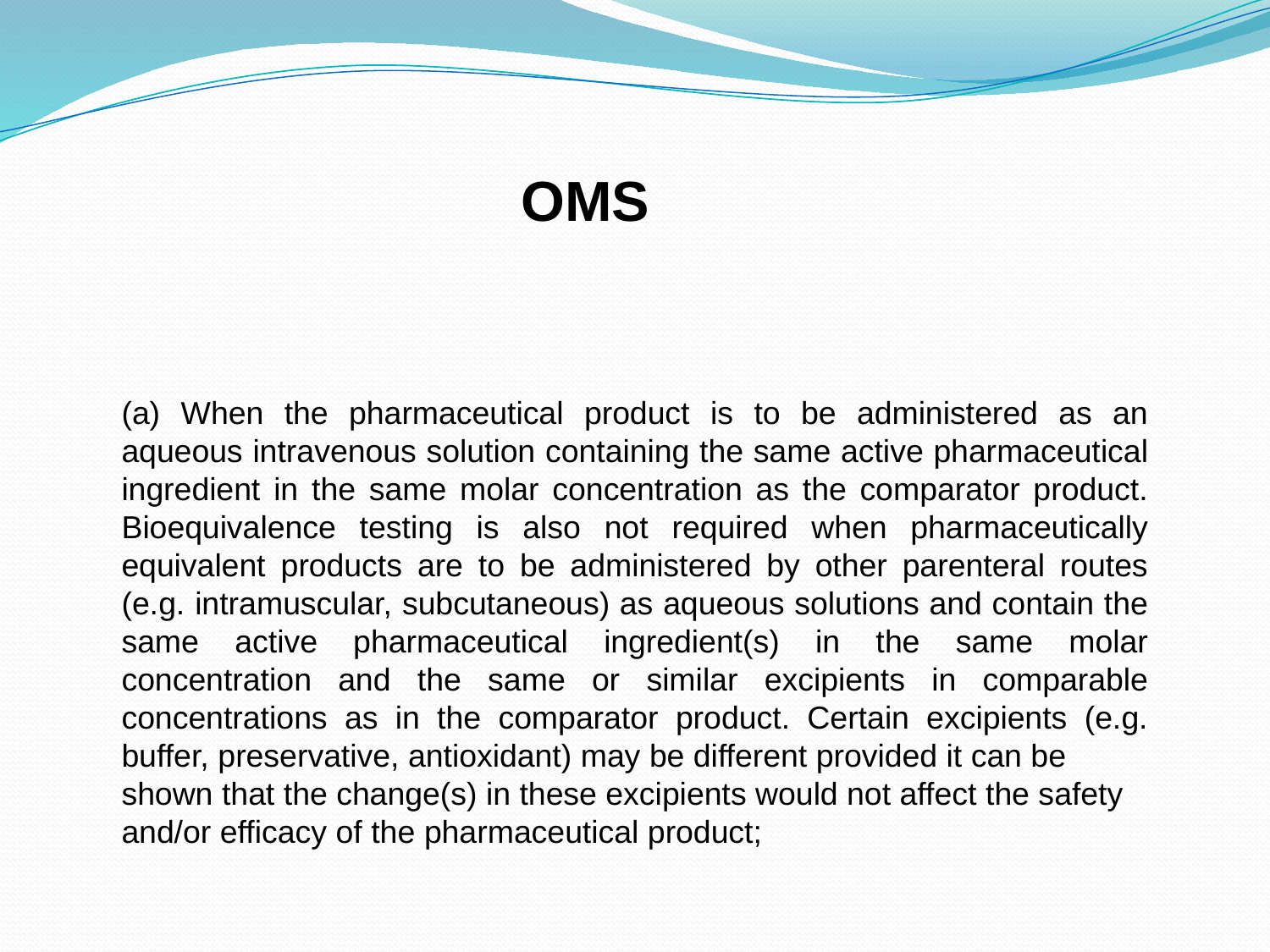

OMS
(a) When the pharmaceutical product is to be administered as an aqueous intravenous solution containing the same active pharmaceutical ingredient in the same molar concentration as the comparator product. Bioequivalence testing is also not required when pharmaceutically equivalent products are to be administered by other parenteral routes (e.g. intramuscular, subcutaneous) as aqueous solutions and contain the same active pharmaceutical ingredient(s) in the same molar concentration and the same or similar excipients in comparable concentrations as in the comparator product. Certain excipients (e.g. buffer, preservative, antioxidant) may be different provided it can be
shown that the change(s) in these excipients would not affect the safety and/or efficacy of the pharmaceutical product;